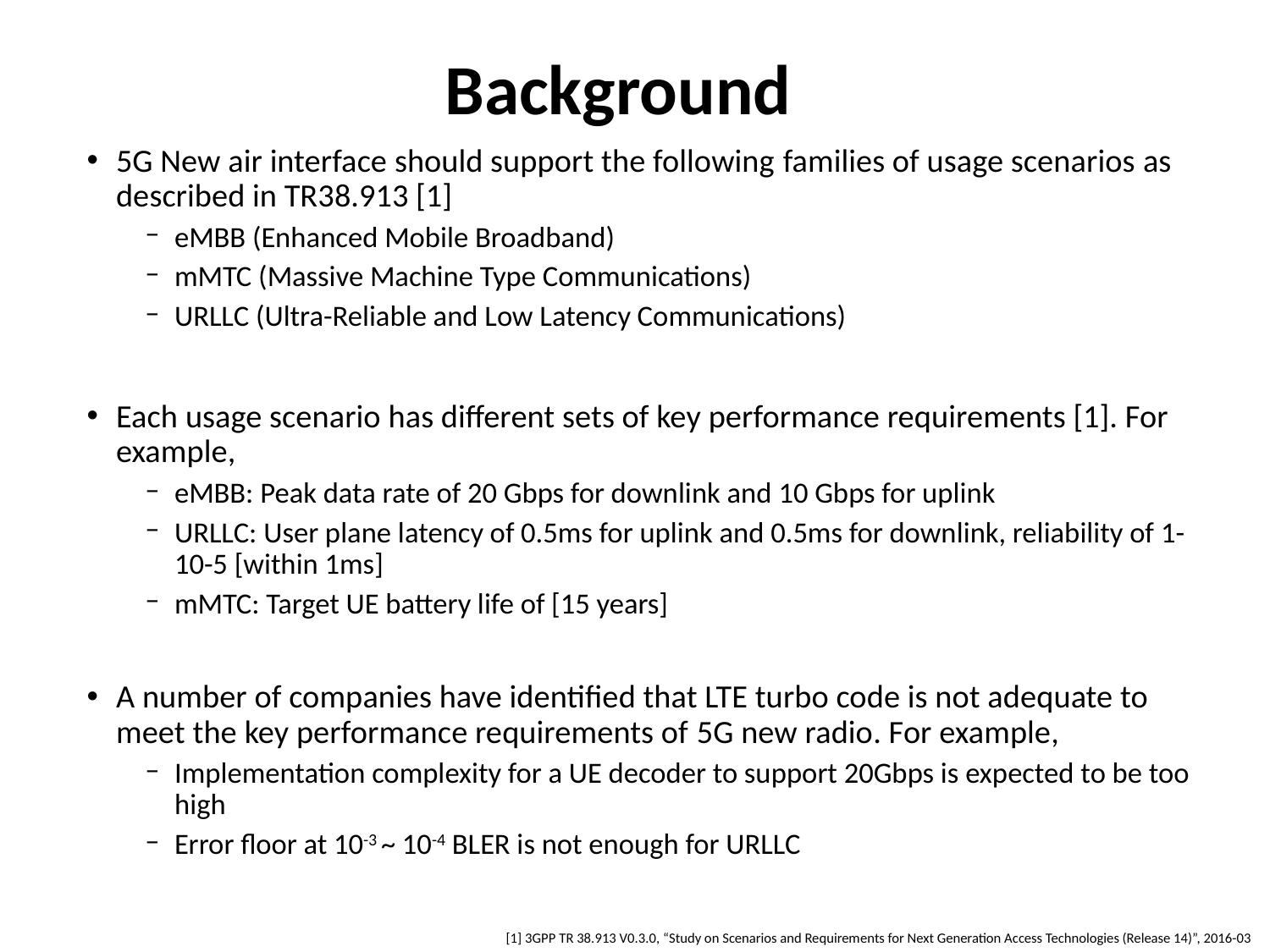

# Background
5G New air interface should support the following families of usage scenarios as described in TR38.913 [1]
eMBB (Enhanced Mobile Broadband)
mMTC (Massive Machine Type Communications)
URLLC (Ultra-Reliable and Low Latency Communications)

Each usage scenario has different sets of key performance requirements [1]. For example,
eMBB: Peak data rate of 20 Gbps for downlink and 10 Gbps for uplink
URLLC: User plane latency of 0.5ms for uplink and 0.5ms for downlink, reliability of 1-10-5 [within 1ms]
mMTC: Target UE battery life of [15 years]

A number of companies have identified that LTE turbo code is not adequate to meet the key performance requirements of 5G new radio. For example,
Implementation complexity for a UE decoder to support 20Gbps is expected to be too high
Error floor at 10-3 ~ 10-4 BLER is not enough for URLLC
[1] 3GPP TR 38.913 V0.3.0, “Study on Scenarios and Requirements for Next Generation Access Technologies (Release 14)”, 2016-03